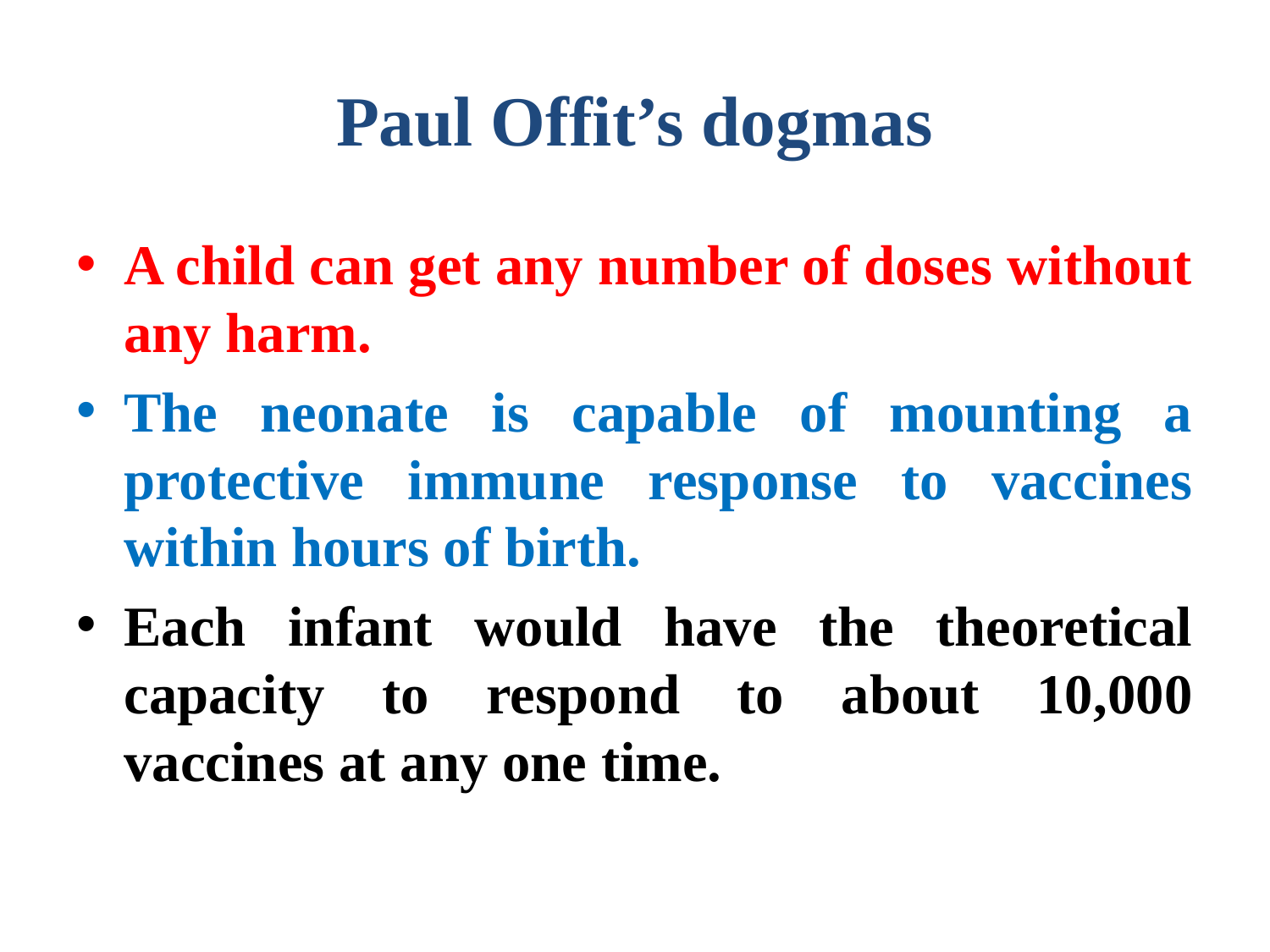

# Paul Offit’s dogmas
A child can get any number of doses without any harm.
The neonate is capable of mounting a protective immune response to vaccines within hours of birth.
Each infant would have the theoretical capacity to respond to about 10,000 vaccines at any one time.